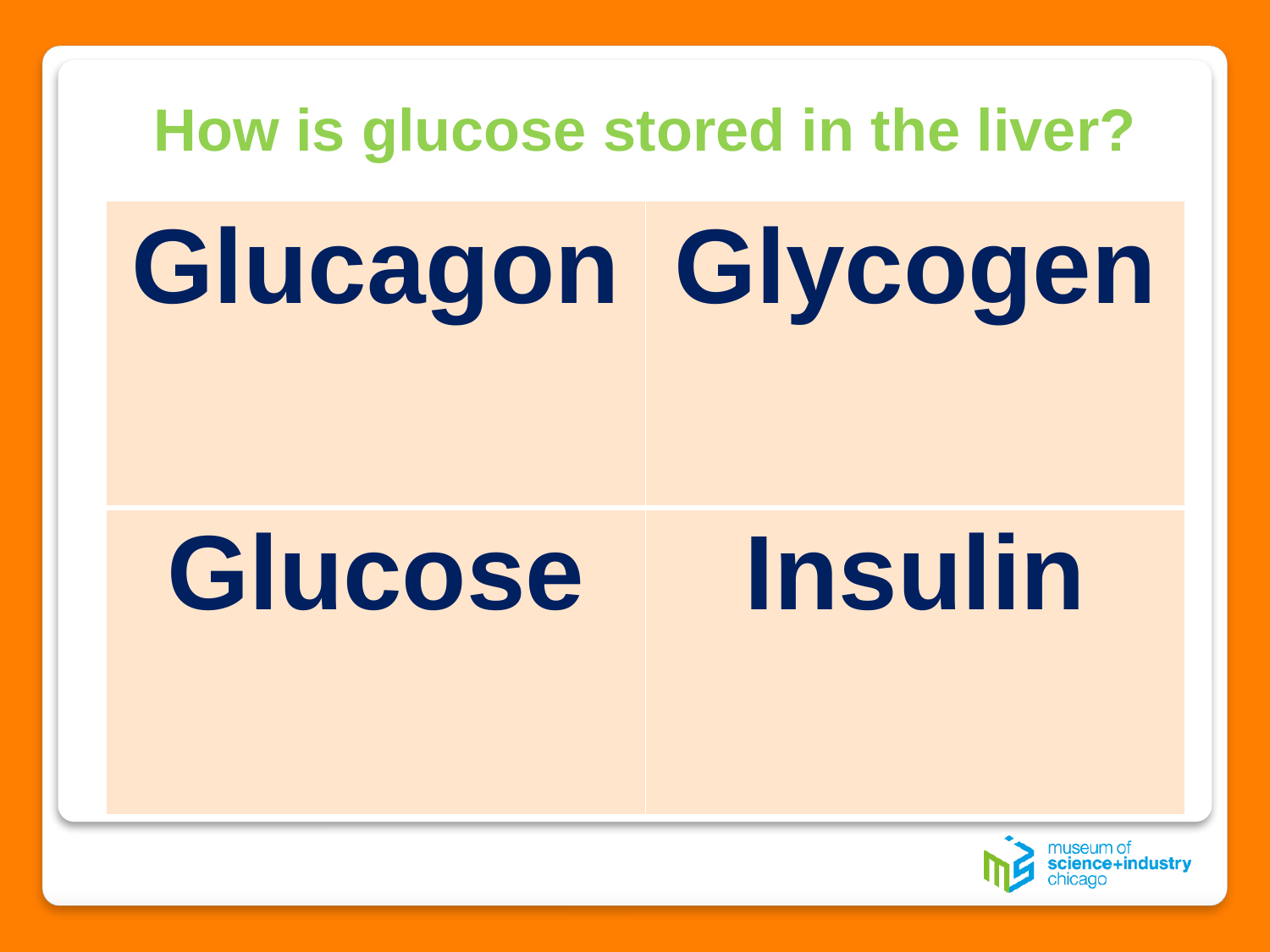

# How is glucose stored in the liver?
| Glucagon | Glycogen |
| --- | --- |
| Glucose | Insulin |